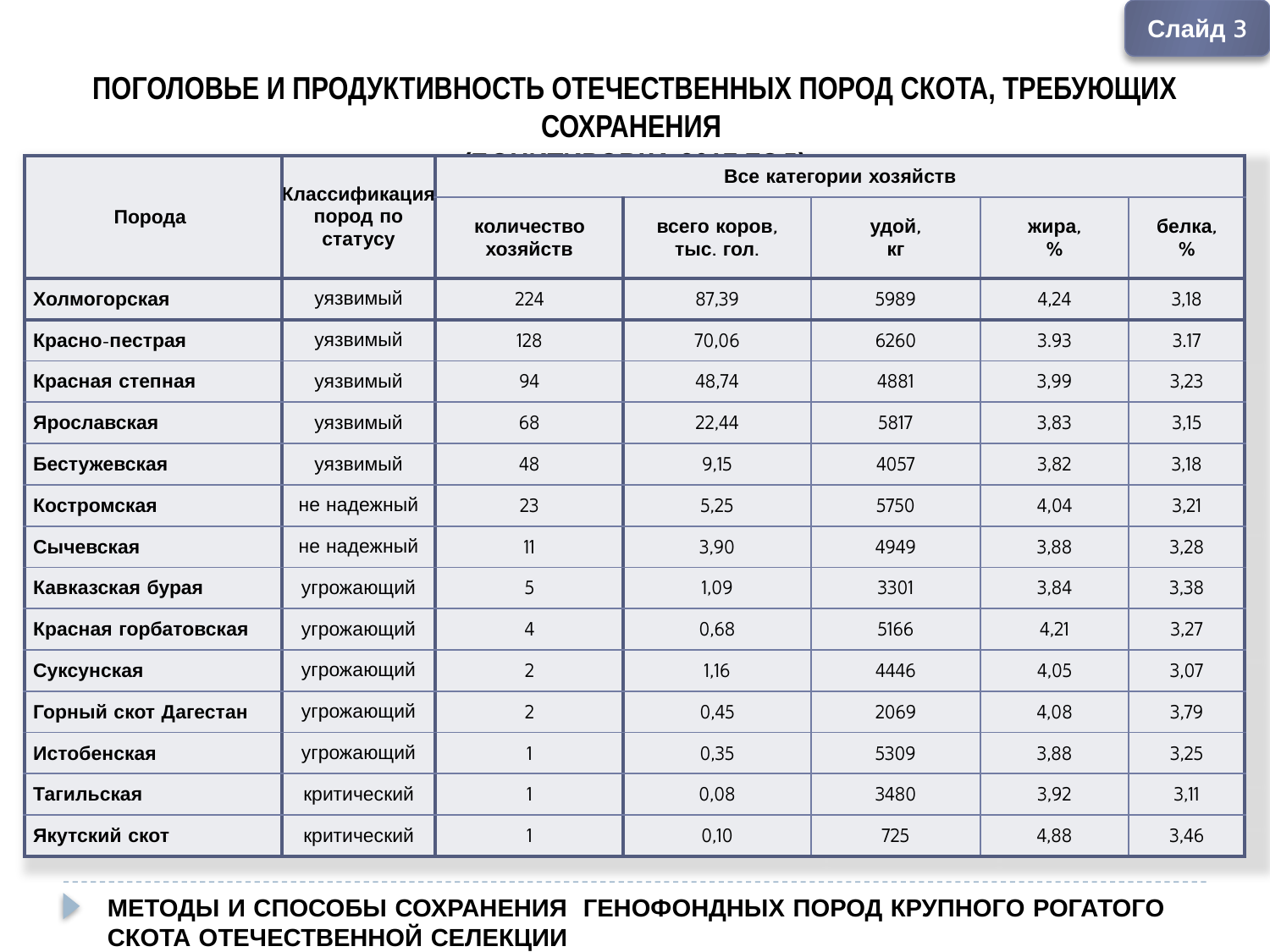

Слайд 3
Поголовье и продуктивность отечественных пород скота, требующих сохранения
(бонитировка 2017 год)
| Порода | Классификация пород по статусу | Все категории хозяйств |  |  |  |  |
| --- | --- | --- | --- | --- | --- | --- |
|  |  | количество хозяйств | всего коров, тыс. гол. | удой, кг | жира, % | белка, % |
| Холмогорская | уязвимый | 224 | 87,39 | 5989 | 4,24 | 3,18 |
| Красно-пестрая | уязвимый | 128 | 70,06 | 6260 | 3.93 | 3.17 |
| Красная степная | уязвимый | 94 | 48,74 | 4881 | 3,99 | 3,23 |
| Ярославская | уязвимый | 68 | 22,44 | 5817 | 3,83 | 3,15 |
| Бестужевская | уязвимый | 48 | 9,15 | 4057 | 3,82 | 3,18 |
| Костромская | не надежный | 23 | 5,25 | 5750 | 4,04 | 3,21 |
| Сычевская | не надежный | 11 | 3,90 | 4949 | 3,88 | 3,28 |
| Кавказская бурая | угрожающий | 5 | 1,09 | 3301 | 3,84 | 3,38 |
| Красная горбатовская | угрожающий | 4 | 0,68 | 5166 | 4,21 | 3,27 |
| Суксунская | угрожающий | 2 | 1,16 | 4446 | 4,05 | 3,07 |
| Горный скот Дагестан | угрожающий | 2 | 0,45 | 2069 | 4,08 | 3,79 |
| Истобенская | угрожающий | 1 | 0,35 | 5309 | 3,88 | 3,25 |
| Тагильская | критический | 1 | 0,08 | 3480 | 3,92 | 3,11 |
| Якутский скот | критический | 1 | 0,10 | 725 | 4,88 | 3,46 |
Методы и способы сохранения  генофондных пород крупного рогатого скота отечественной селекции